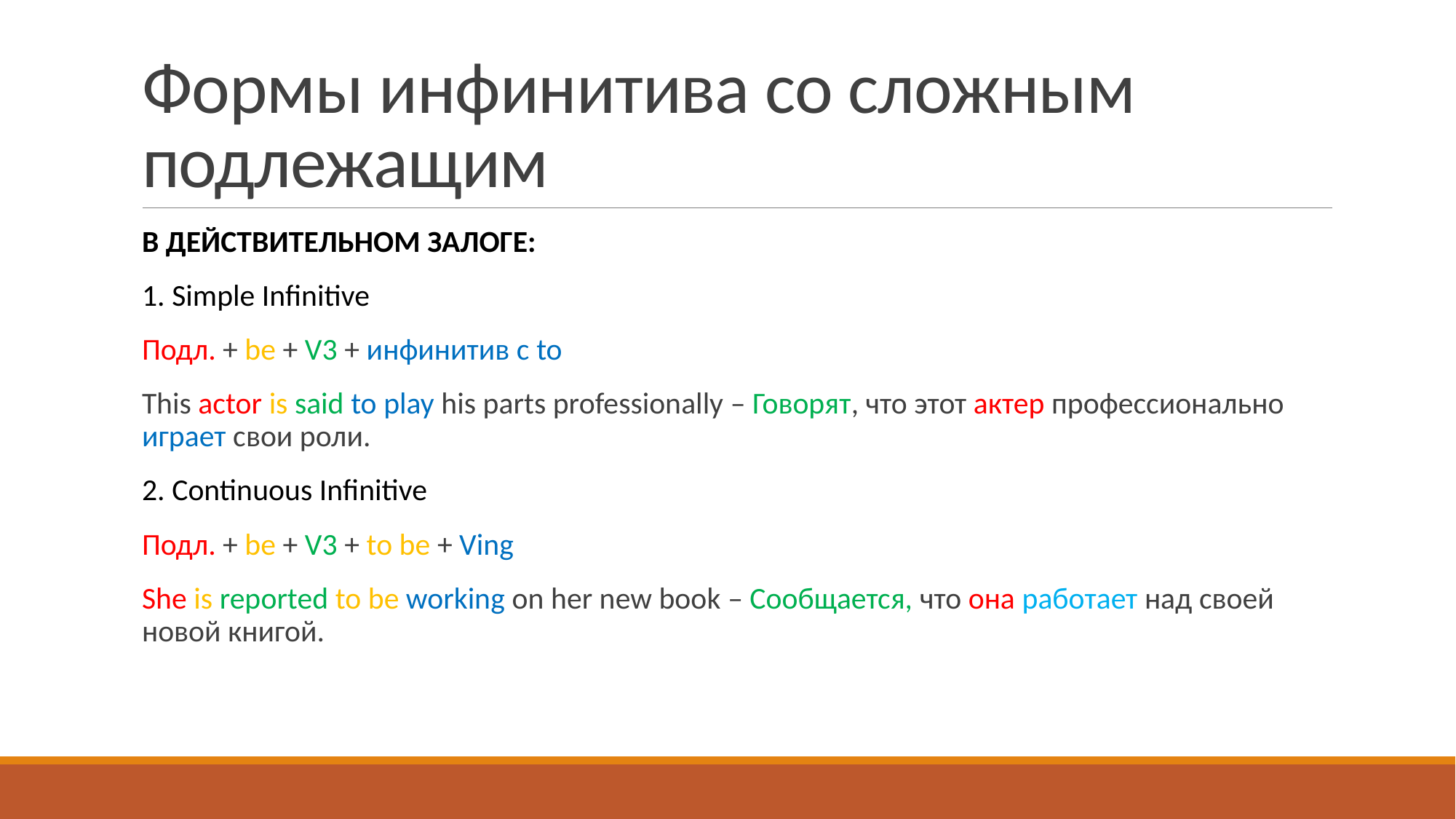

# Формы инфинитива со сложным подлежащим
В ДЕЙСТВИТЕЛЬНОМ ЗАЛОГЕ:
1. Simple Infinitive
Подл. + be + V3 + инфинитив с to
This actor is said to play his parts professionally – Говорят, что этот актер профессионально играет свои роли.
2. Continuous Infinitive
Подл. + be + V3 + to be + Ving
She is reported to be working on her new book – Сообщается, что она работает над своей новой книгой.